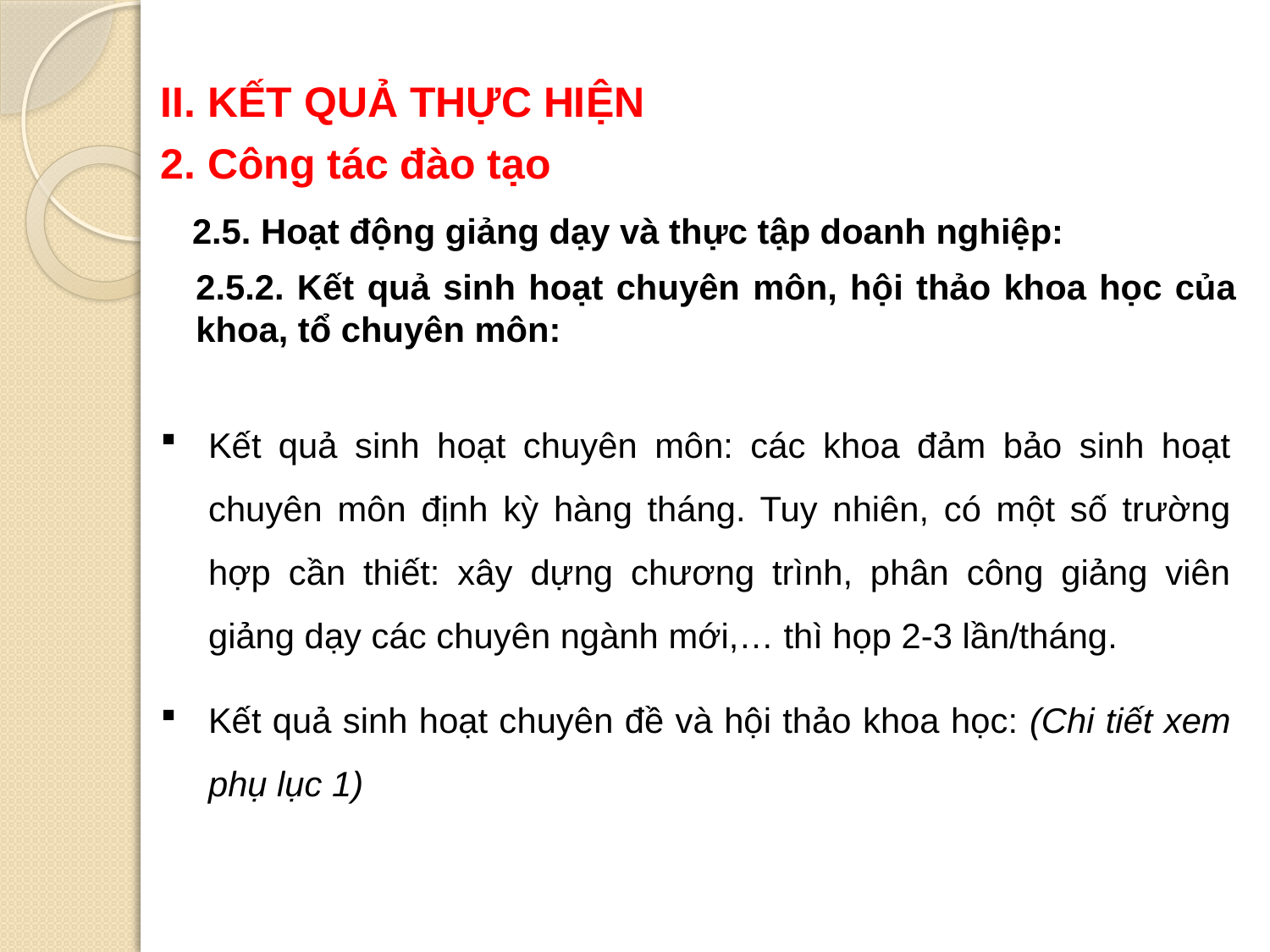

II. KẾT QUẢ THỰC HIỆN
2. Công tác đào tạo
2.5. Hoạt động giảng dạy và thực tập doanh nghiệp:
2.5.2. Kết quả sinh hoạt chuyên môn, hội thảo khoa học của khoa, tổ chuyên môn:
Kết quả sinh hoạt chuyên môn: các khoa đảm bảo sinh hoạt chuyên môn định kỳ hàng tháng. Tuy nhiên, có một số trường hợp cần thiết: xây dựng chương trình, phân công giảng viên giảng dạy các chuyên ngành mới,… thì họp 2-3 lần/tháng.
Kết quả sinh hoạt chuyên đề và hội thảo khoa học: (Chi tiết xem phụ lục 1)